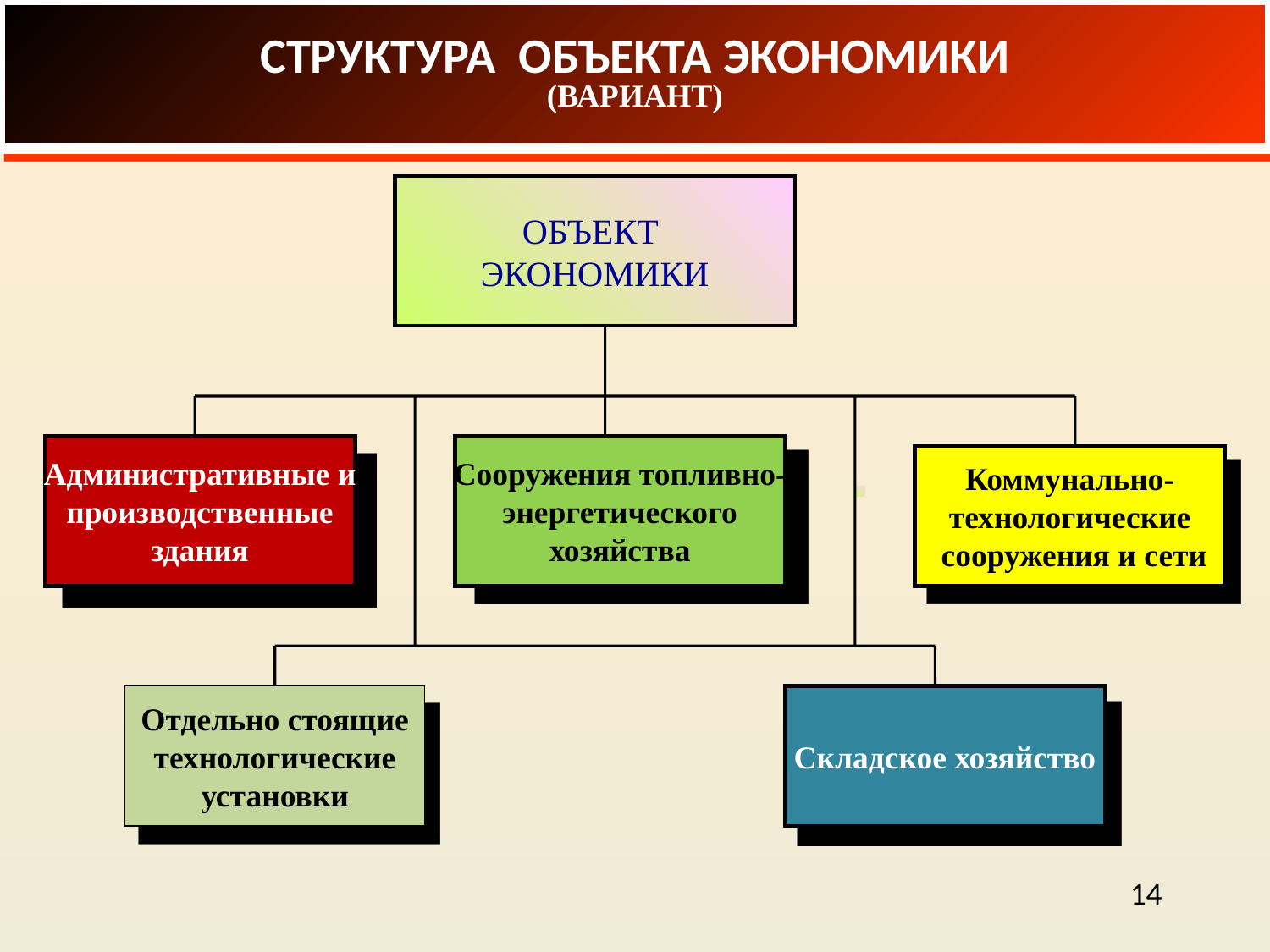

СТРУКТУРА  ОБЪЕКТА ЭКОНОМИКИ
(ВАРИАНТ)
ОБЪЕКТ
ЭКОНОМИКИ

Административные и
производственные
здания
Сооружения топливно-
энергетического
хозяйства
Коммунально-
технологические
 сооружения и сети

Отдельно стоящие
технологические
установки
Складское хозяйство
14